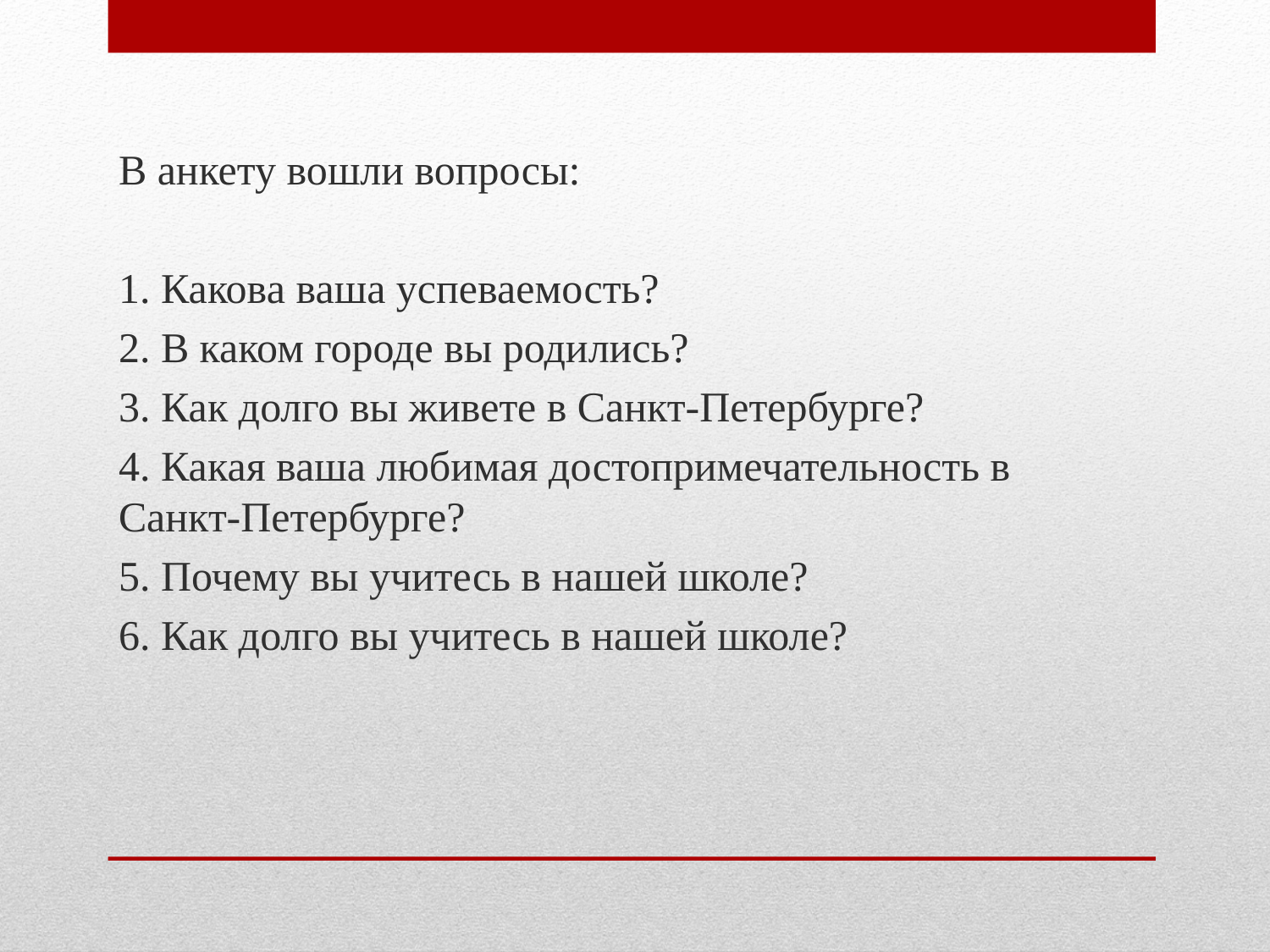

В анкету вошли вопросы:

1. Какова ваша успеваемость?
2. В каком городе вы родились?
3. Как долго вы живете в Санкт-Петербурге?
4. Какая ваша любимая достопримечательность в Санкт-Петербурге?
5. Почему вы учитесь в нашей школе?
6. Как долго вы учитесь в нашей школе?